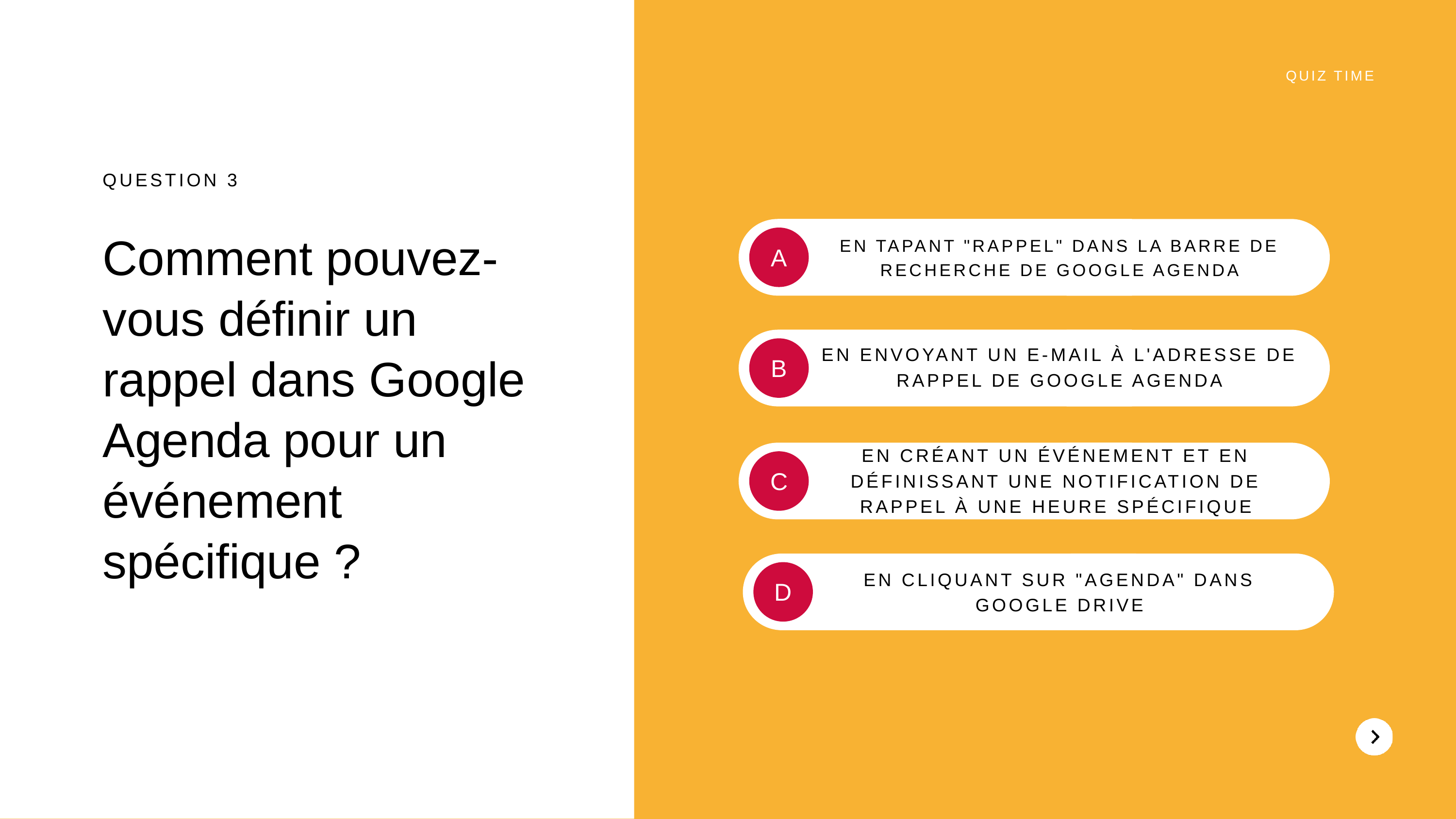

QUIZ TIME
QUESTION 3
Comment pouvez-vous définir un rappel dans Google Agenda pour un événement spécifique ?

EN TAPANT "RAPPEL" DANS LA BARRE DE RECHERCHE DE GOOGLE AGENDA
A

EN ENVOYANT UN E-MAIL À L'ADRESSE DE RAPPEL DE GOOGLE AGENDA
B
EN CRÉANT UN ÉVÉNEMENT ET EN DÉFINISSANT UNE NOTIFICATION DE RAPPEL À UNE HEURE SPÉCIFIQUE

C

EN CLIQUANT SUR "AGENDA" DANS GOOGLE DRIVE
D